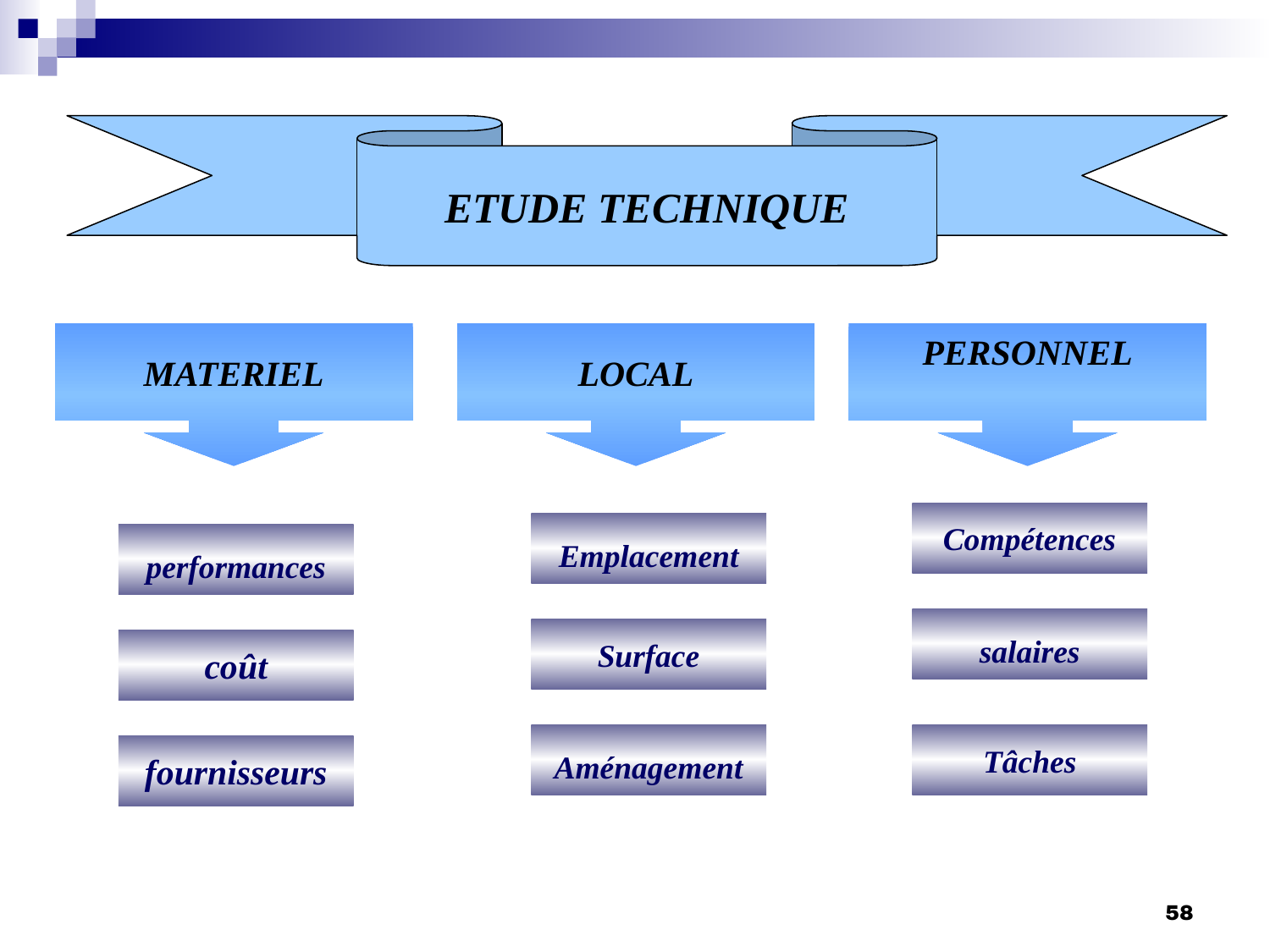

ETUDE TECHNIQUE
MATERIEL
LOCAL
PERSONNEL

Compétences

Emplacement

performances

salaires

Surface
coût

Aménagement

Tâches
fournisseurs
58